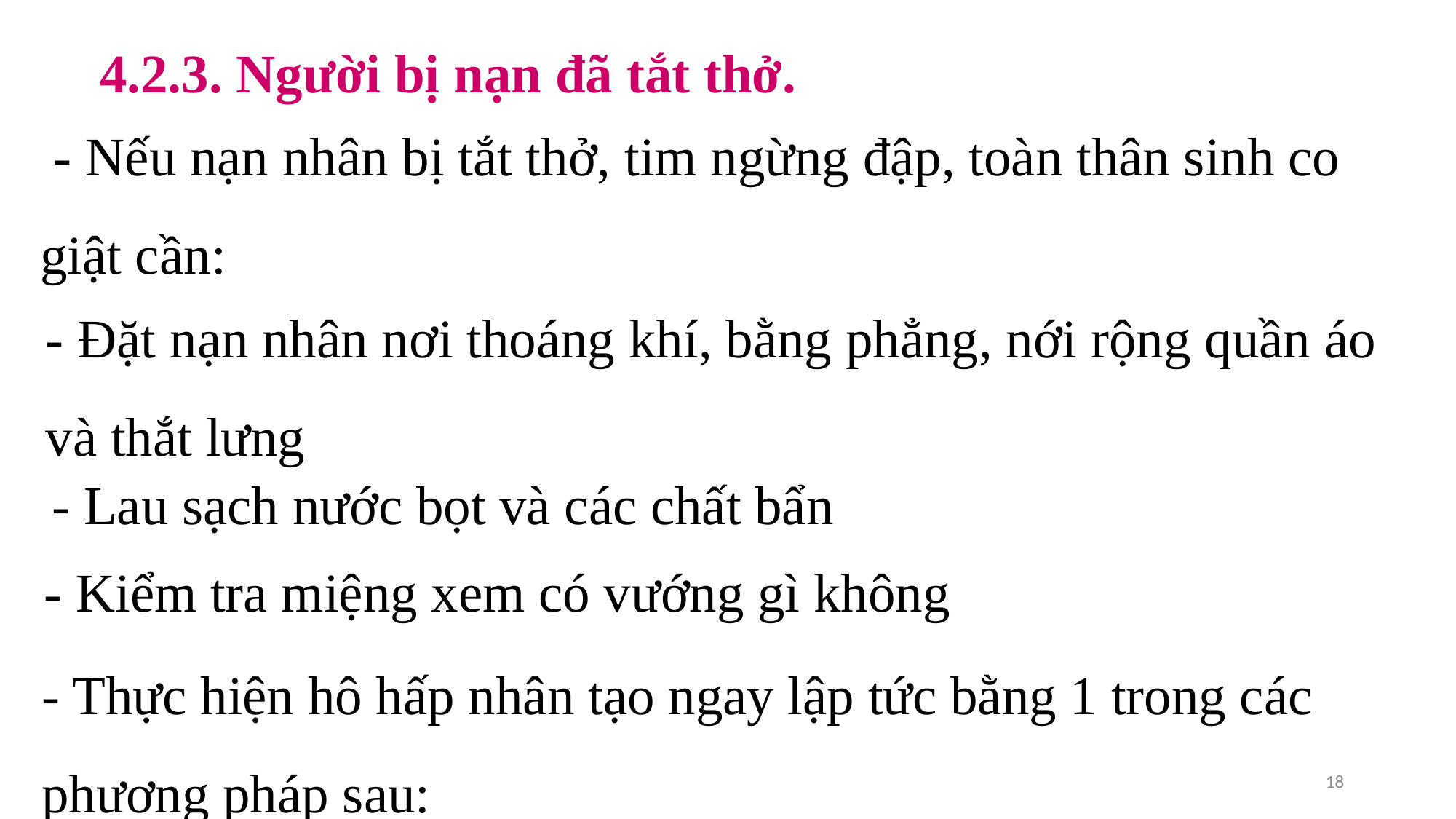

4.2.3. Người bị nạn đã tắt thở.
 - Nếu nạn nhân bị tắt thở, tim ngừng đập, toàn thân sinh co giật cần:
- Đặt nạn nhân nơi thoáng khí, bằng phẳng, nới rộng quần áo và thắt lưng
- Lau sạch nước bọt và các chất bẩn
- Kiểm tra miệng xem có vướng gì không
- Thực hiện hô hấp nhân tạo ngay lập tức bằng 1 trong các phương pháp sau:
18